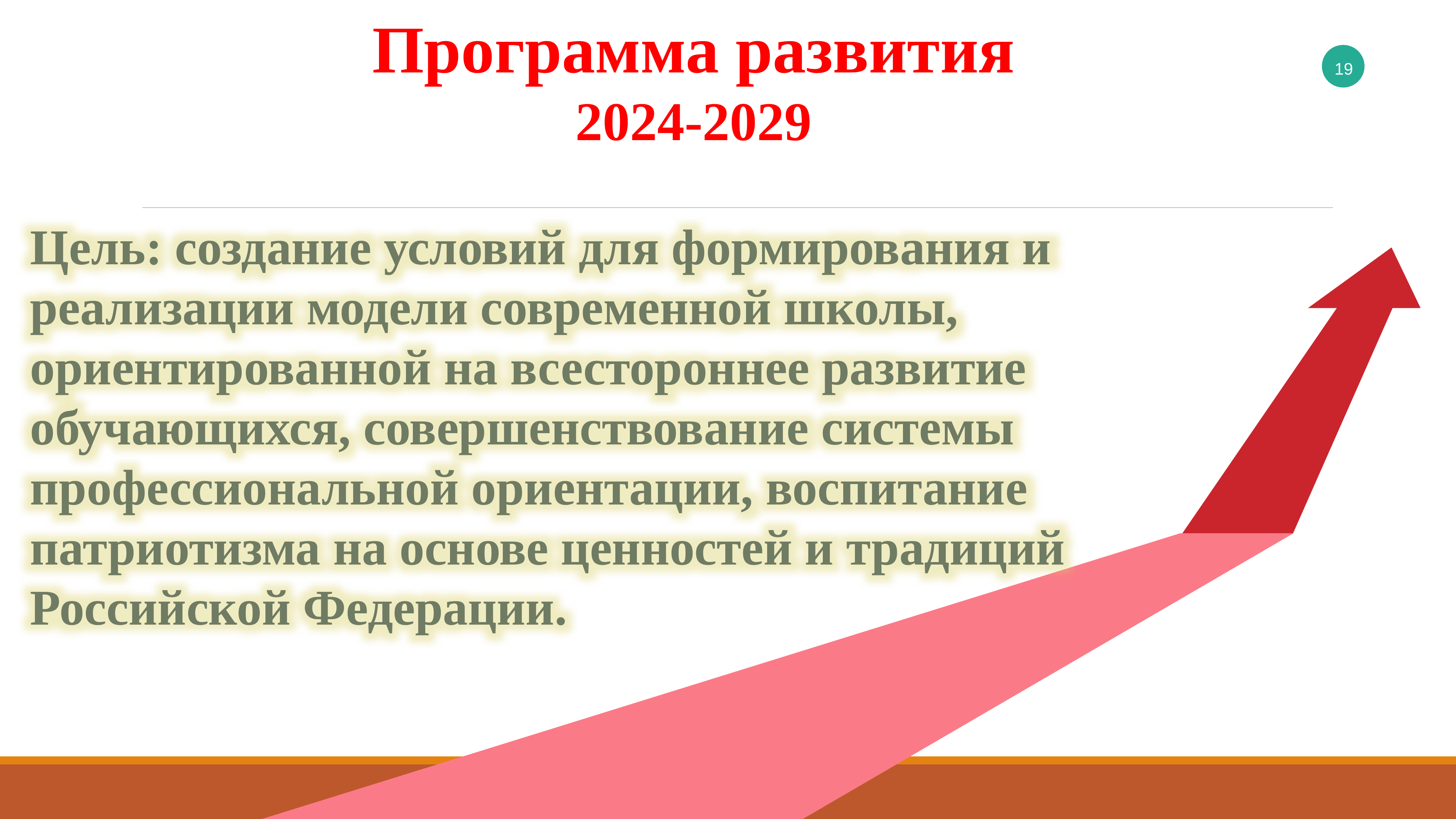

Программа развития
2024-2029

Цель: создание условий для формирования и реализации модели современной школы, ориентированной на всестороннее развитие обучающихся, совершенствование системы профессиональной ориентации, воспитание патриотизма на основе ценностей и традиций Российской Федерации.